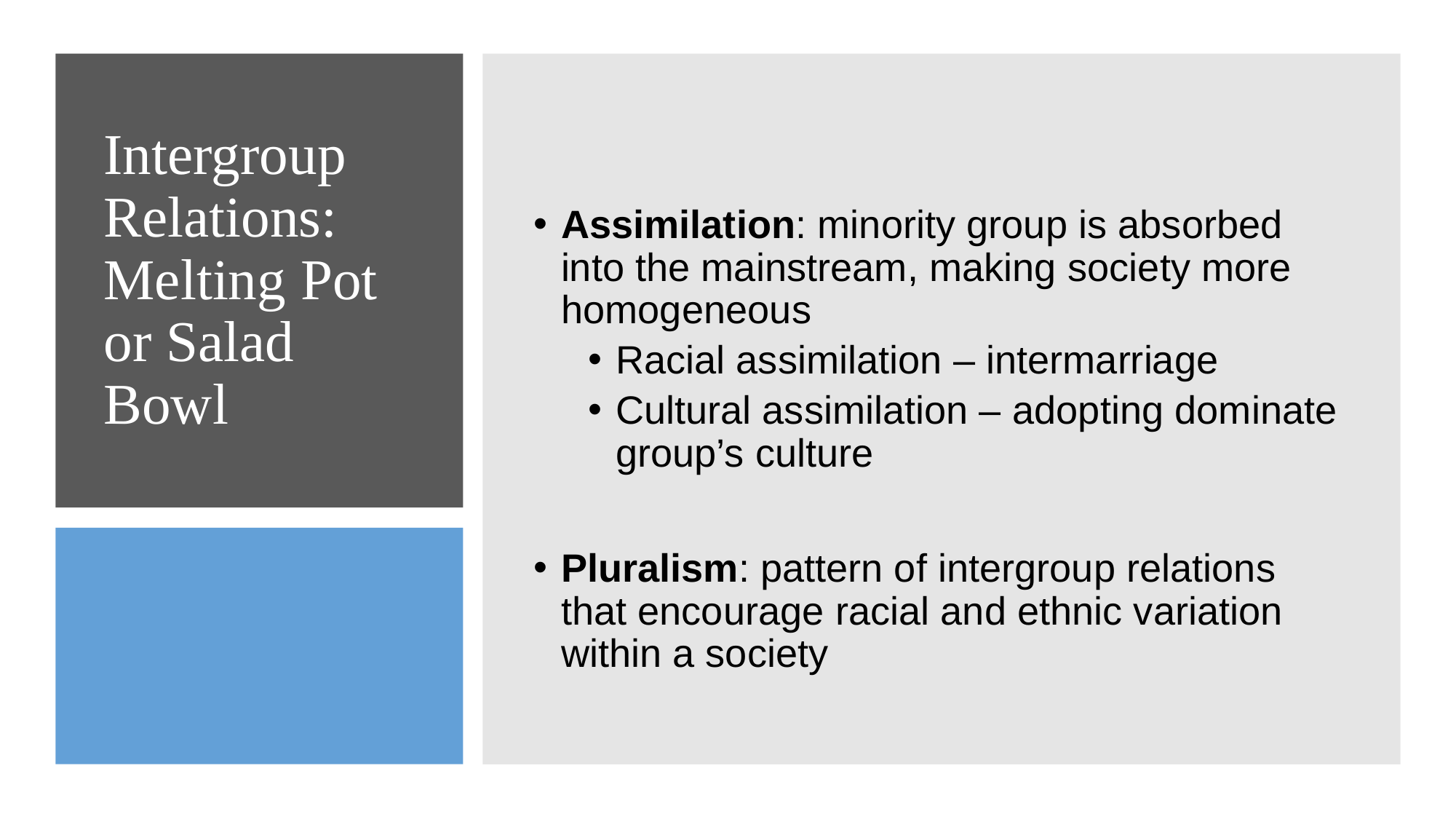

Assimilation: minority group is absorbed into the mainstream, making society more homogeneous
Racial assimilation – intermarriage
Cultural assimilation – adopting dominate group’s culture

Pluralism: pattern of intergroup relations that encourage racial and ethnic variation within a society
# Intergroup Relations: Melting Pot or Salad Bowl